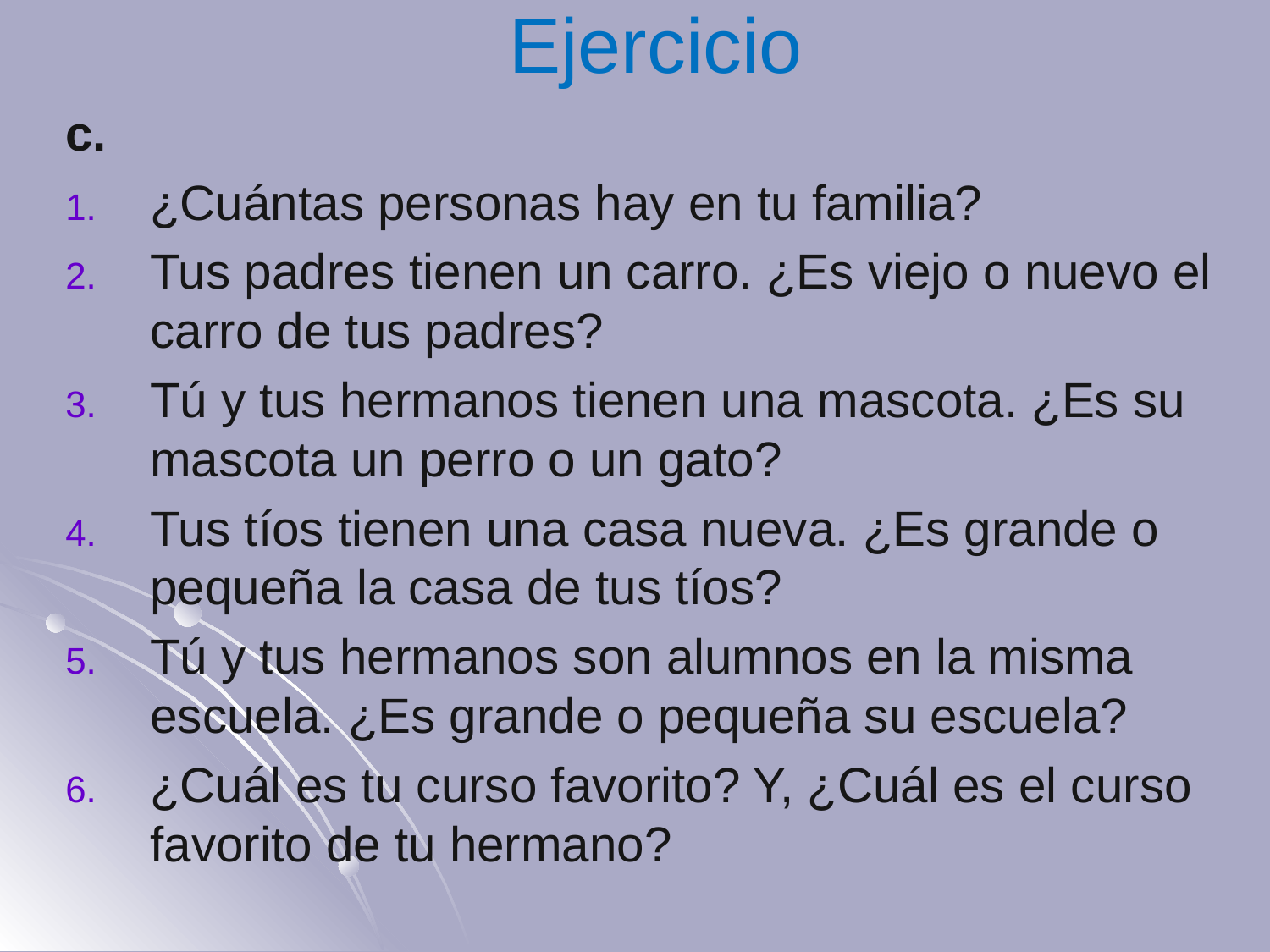

Ejercicio
c.
¿Cuántas personas hay en tu familia?
Tus padres tienen un carro. ¿Es viejo o nuevo el carro de tus padres?
Tú y tus hermanos tienen una mascota. ¿Es su mascota un perro o un gato?
Tus tíos tienen una casa nueva. ¿Es grande o pequeña la casa de tus tíos?
Tú y tus hermanos son alumnos en la misma escuela. ¿Es grande o pequeña su escuela?
¿Cuál es tu curso favorito? Y, ¿Cuál es el curso favorito de tu hermano?